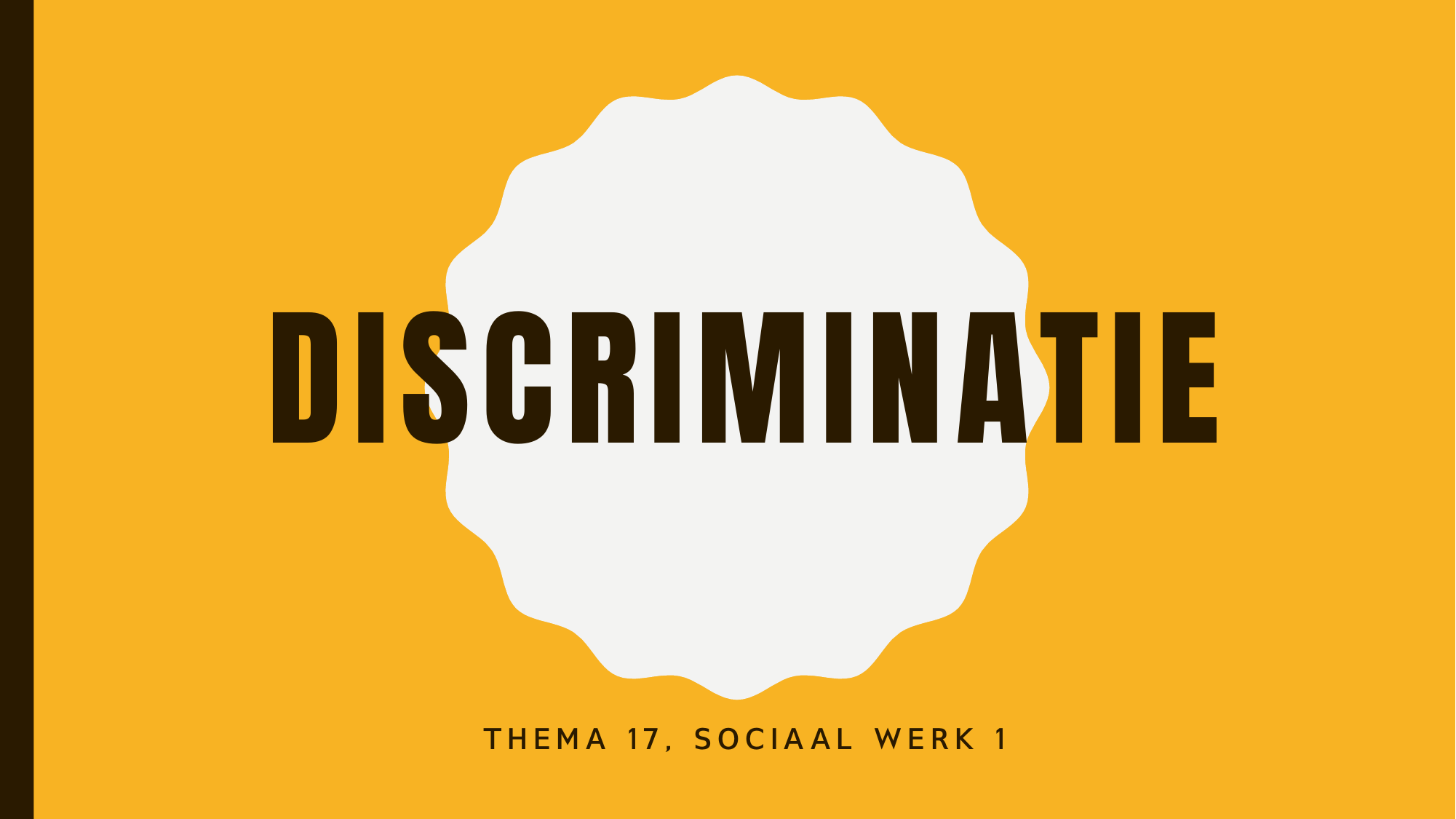

# Discriminatie
Thema 17, sociaal werk 1